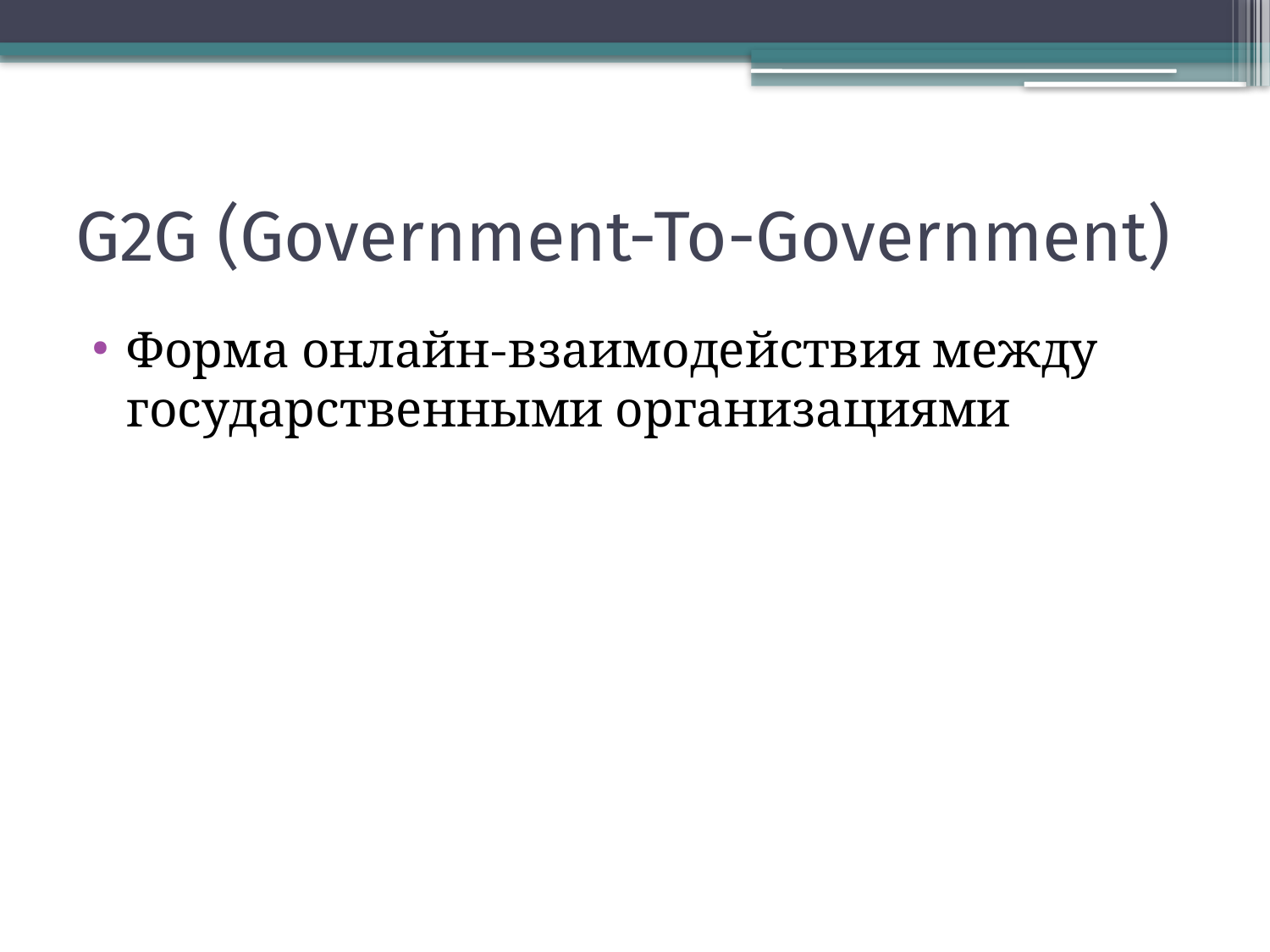

# G2G (Government-To-Government)
Форма онлайн-взаимодействия между государственными организациями